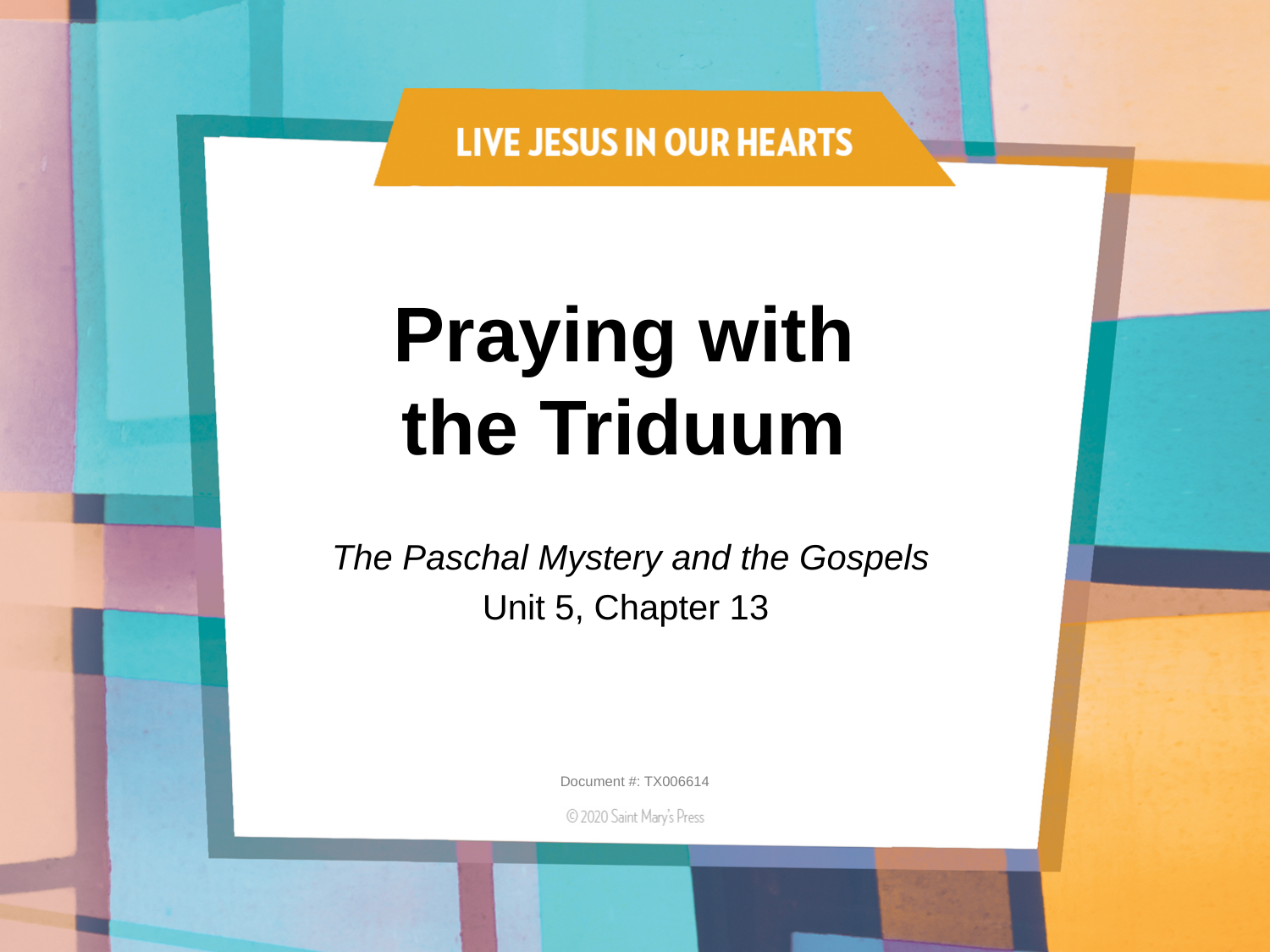

# Praying with the Triduum
The Paschal Mystery and the Gospels
Unit 5, Chapter 13
Document #: TX006614